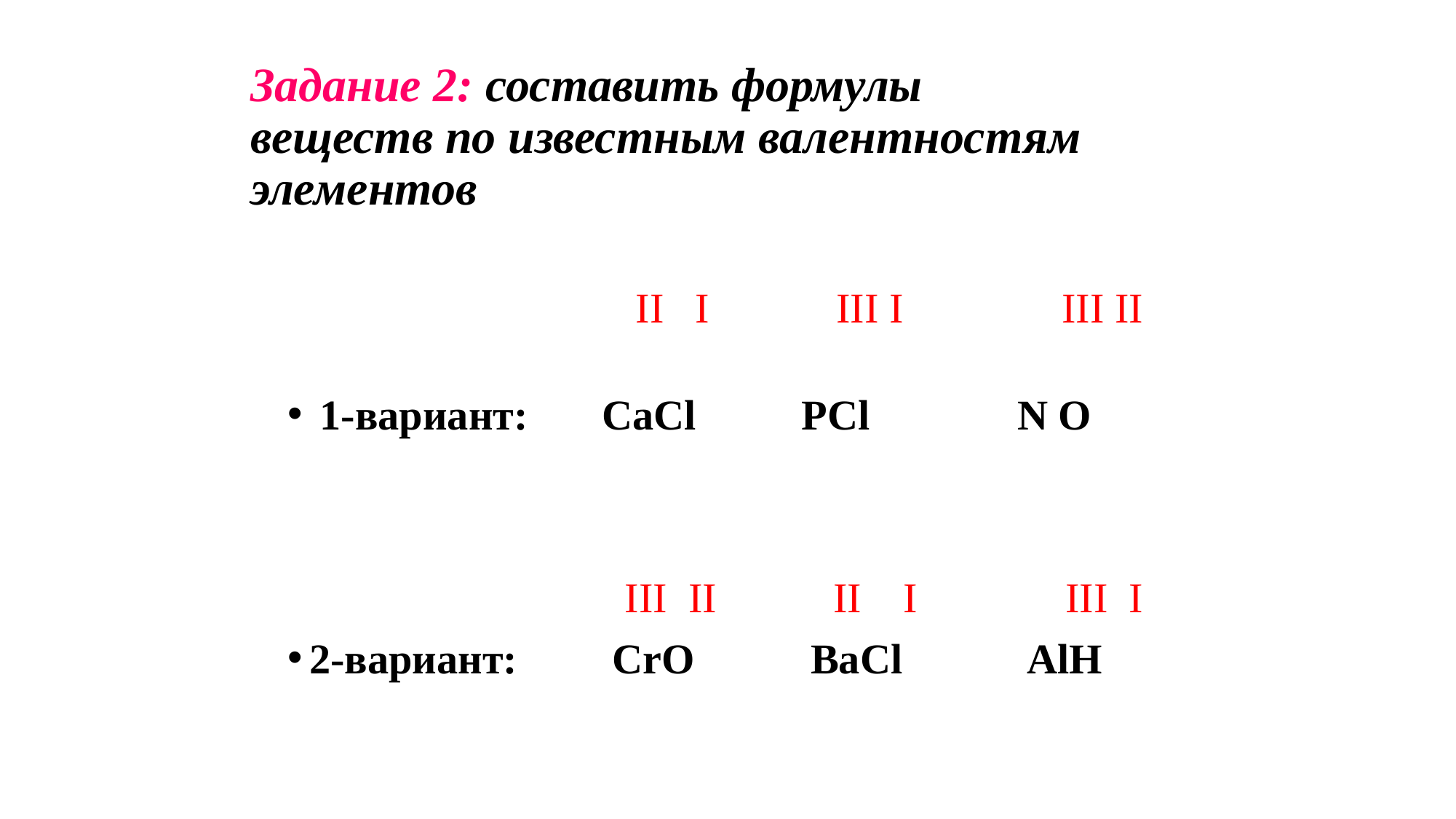

# Задание 2: составить формулы веществ по известным валентностям элементов
                                 II   I            III I               III II
 1-вариант:       CaCl          PCl              N O

                                III  II           II    I              III  I
2-вариант:         СrO           BaCl            AlH